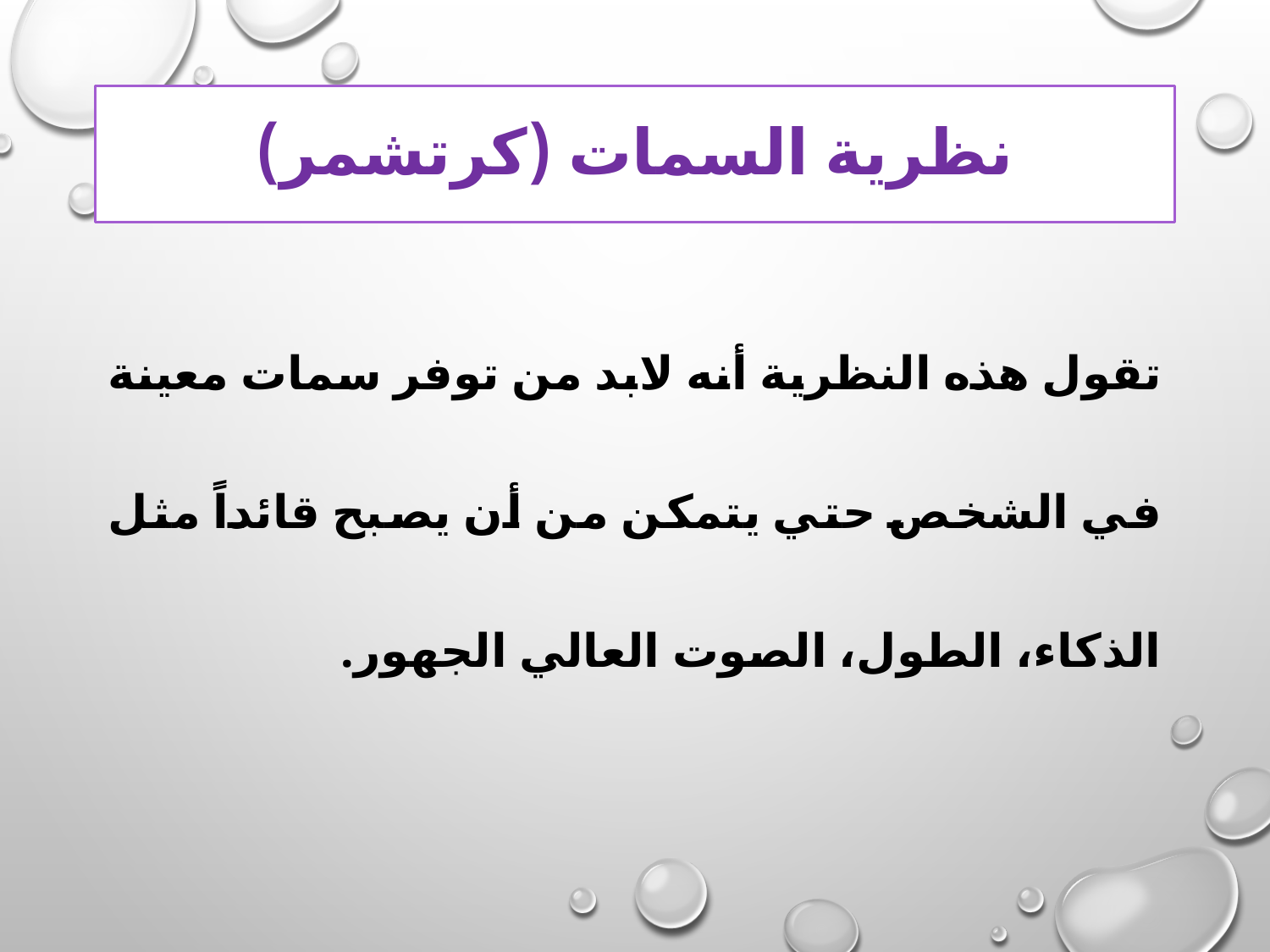

# نظرية السمات (كرتشمر)
تقول هذه النظرية أنه لابد من توفر سمات معينة في الشخص حتي يتمكن من أن يصبح قائداً مثل الذكاء، الطول، الصوت العالي الجهور.